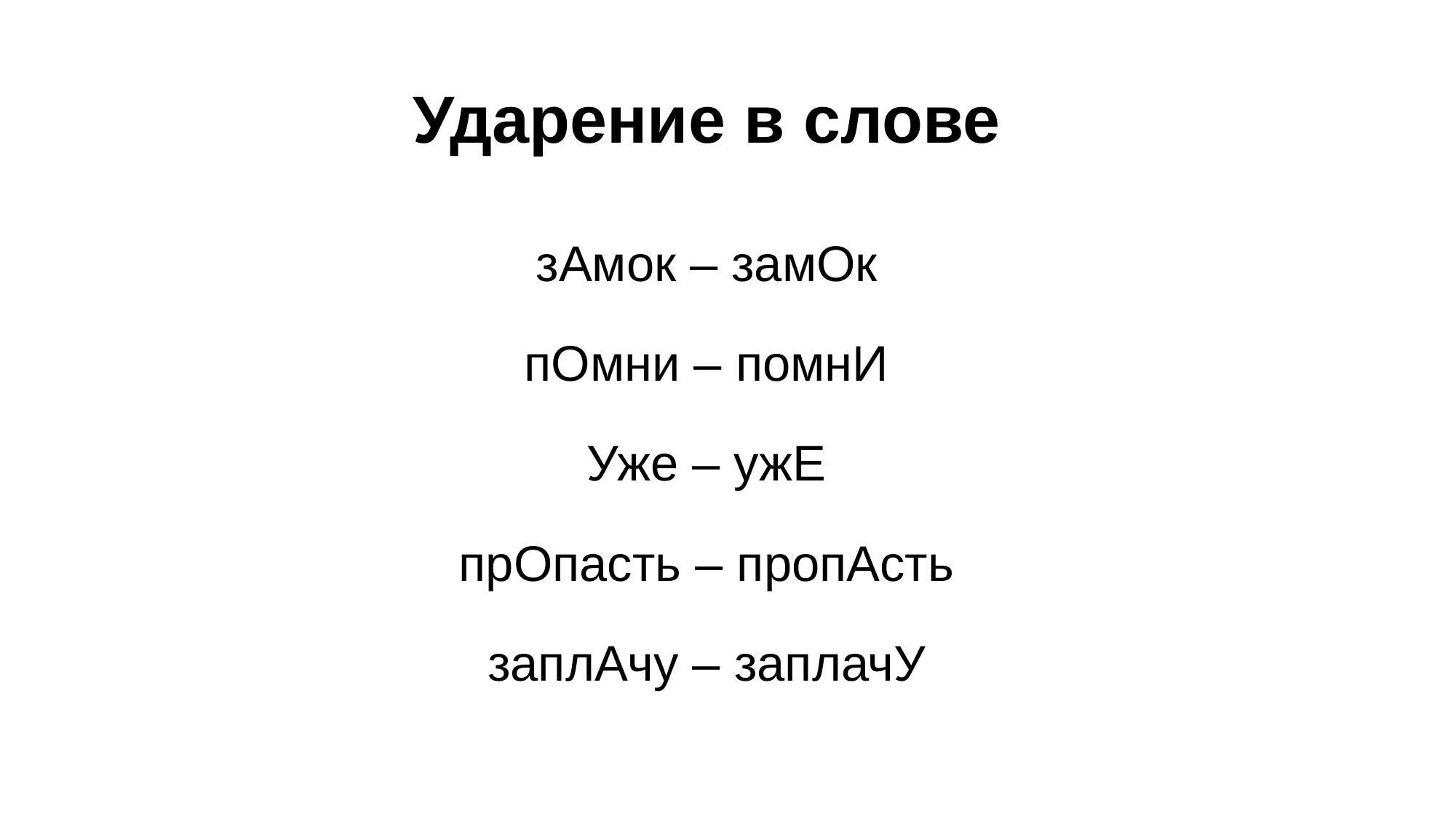

# Ударение в слове
зАмок – замОк
пОмни – помнИ
Уже – ужЕ
прОпасть – пропАсть
заплАчу – заплачУ